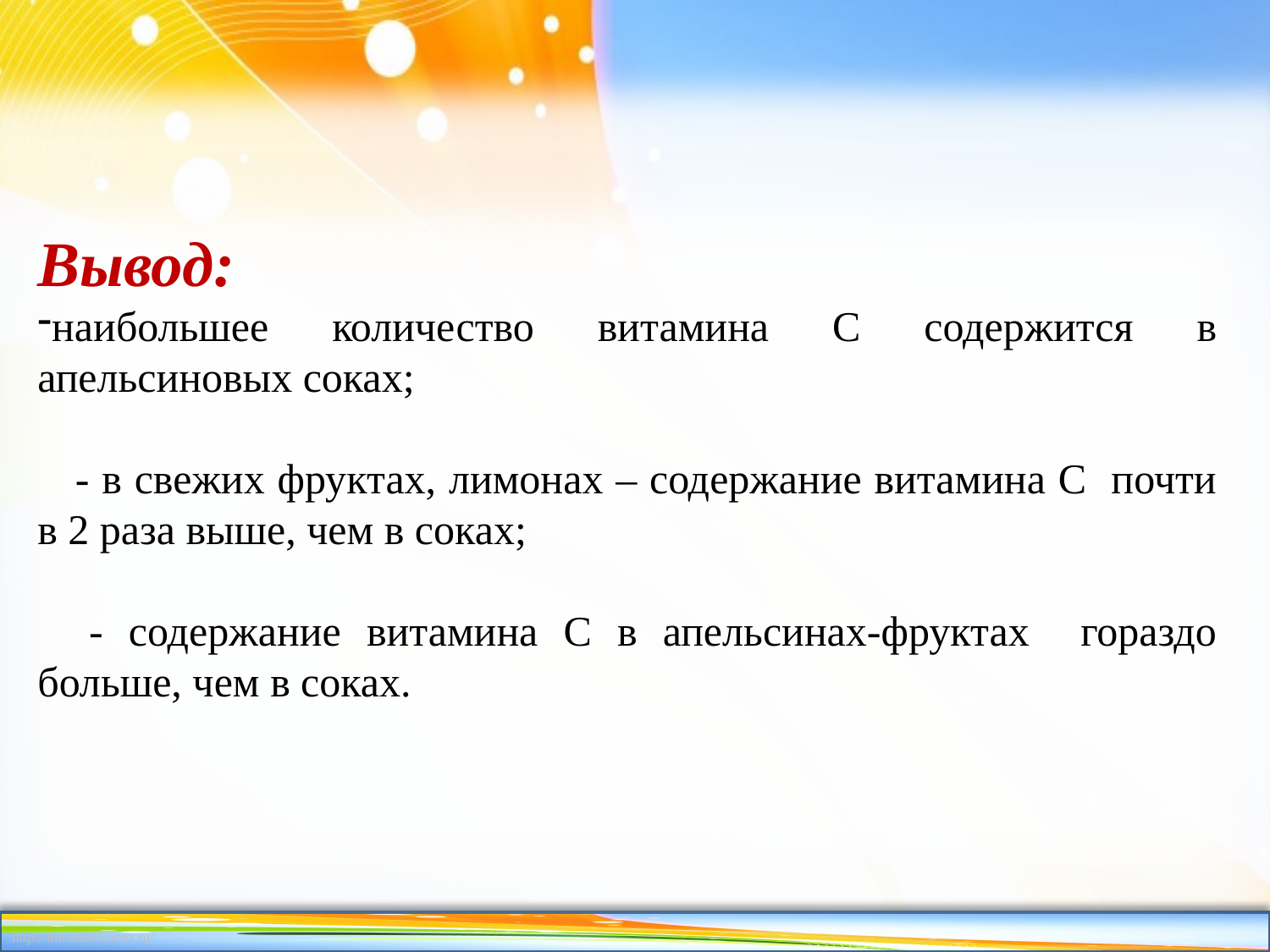

Вывод:
наибольшее количество витамина С содержится в апельсиновых соках;

   - в свежих фруктах, лимонах – содержание витамина С  почти в 2 раза выше, чем в соках;

  - содержание витамина С в апельсинах-фруктах  гораздо больше, чем в соках.